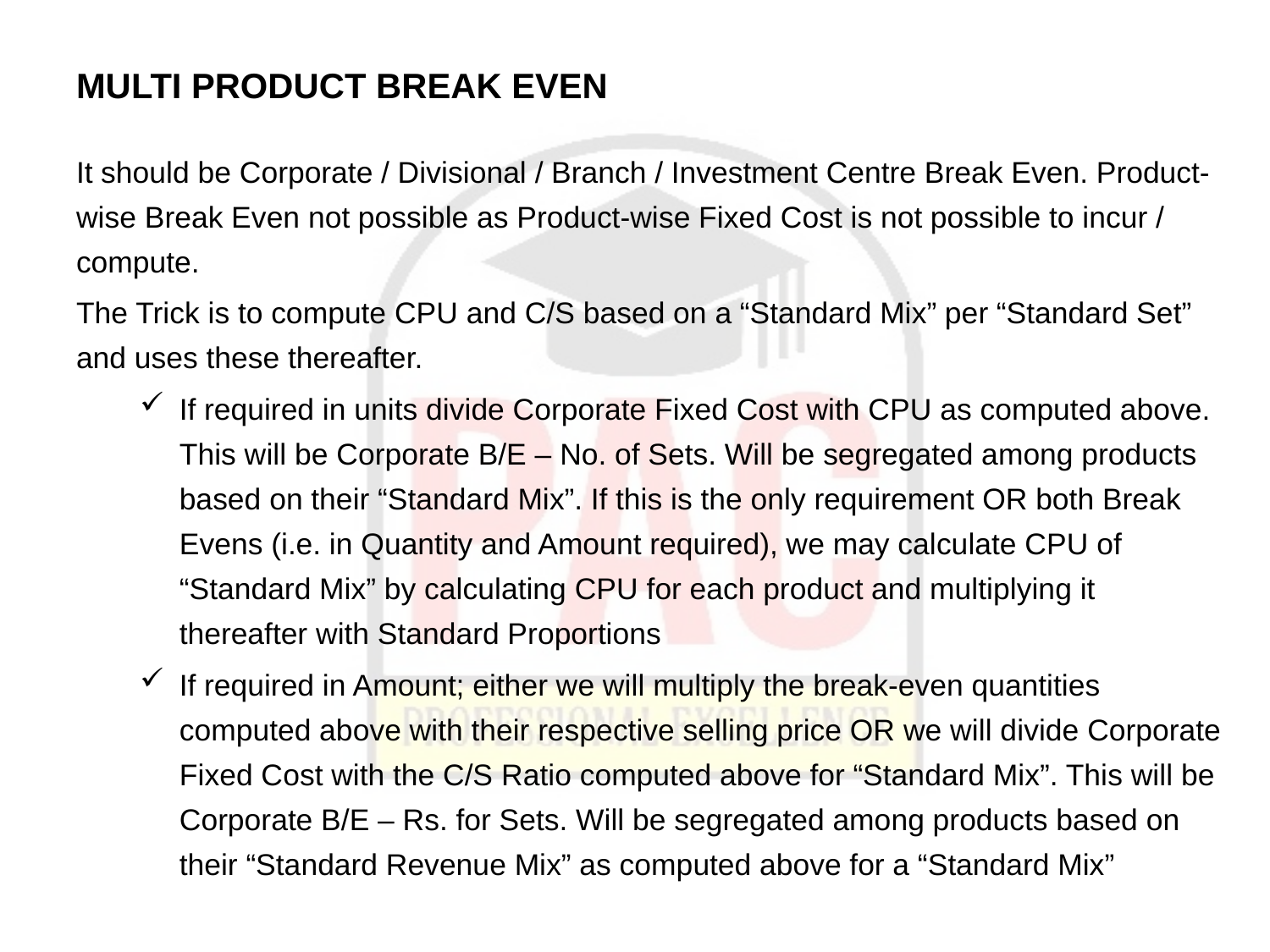

# MULTI PRODUCT BREAK EVEN
It should be Corporate / Divisional / Branch / Investment Centre Break Even. Product-wise Break Even not possible as Product-wise Fixed Cost is not possible to incur / compute.
The Trick is to compute CPU and C/S based on a “Standard Mix” per “Standard Set” and uses these thereafter.
If required in units divide Corporate Fixed Cost with CPU as computed above. This will be Corporate B/E – No. of Sets. Will be segregated among products based on their “Standard Mix”. If this is the only requirement OR both Break Evens (i.e. in Quantity and Amount required), we may calculate CPU of “Standard Mix” by calculating CPU for each product and multiplying it thereafter with Standard Proportions
If required in Amount; either we will multiply the break-even quantities computed above with their respective selling price OR we will divide Corporate Fixed Cost with the C/S Ratio computed above for “Standard Mix”. This will be Corporate B/E – Rs. for Sets. Will be segregated among products based on their “Standard Revenue Mix” as computed above for a “Standard Mix”